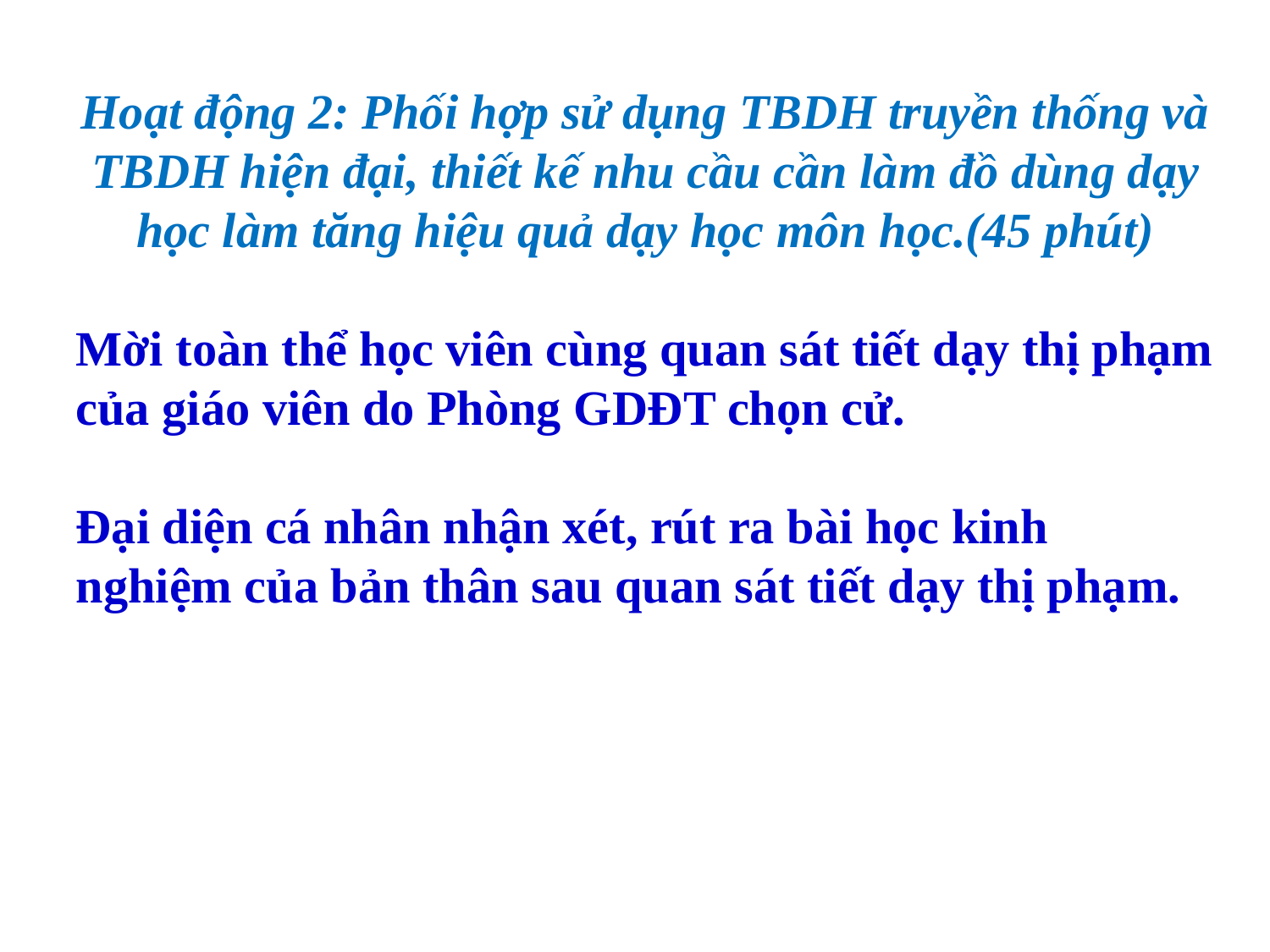

Hoạt động 2: Phối hợp sử dụng TBDH truyền thống và TBDH hiện đại, thiết kế nhu cầu cần làm đồ dùng dạy học làm tăng hiệu quả dạy học môn học.(45 phút)

Mời toàn thể học viên cùng quan sát tiết dạy thị phạm của giáo viên do Phòng GDĐT chọn cử.

Đại diện cá nhân nhận xét, rút ra bài học kinh nghiệm của bản thân sau quan sát tiết dạy thị phạm.